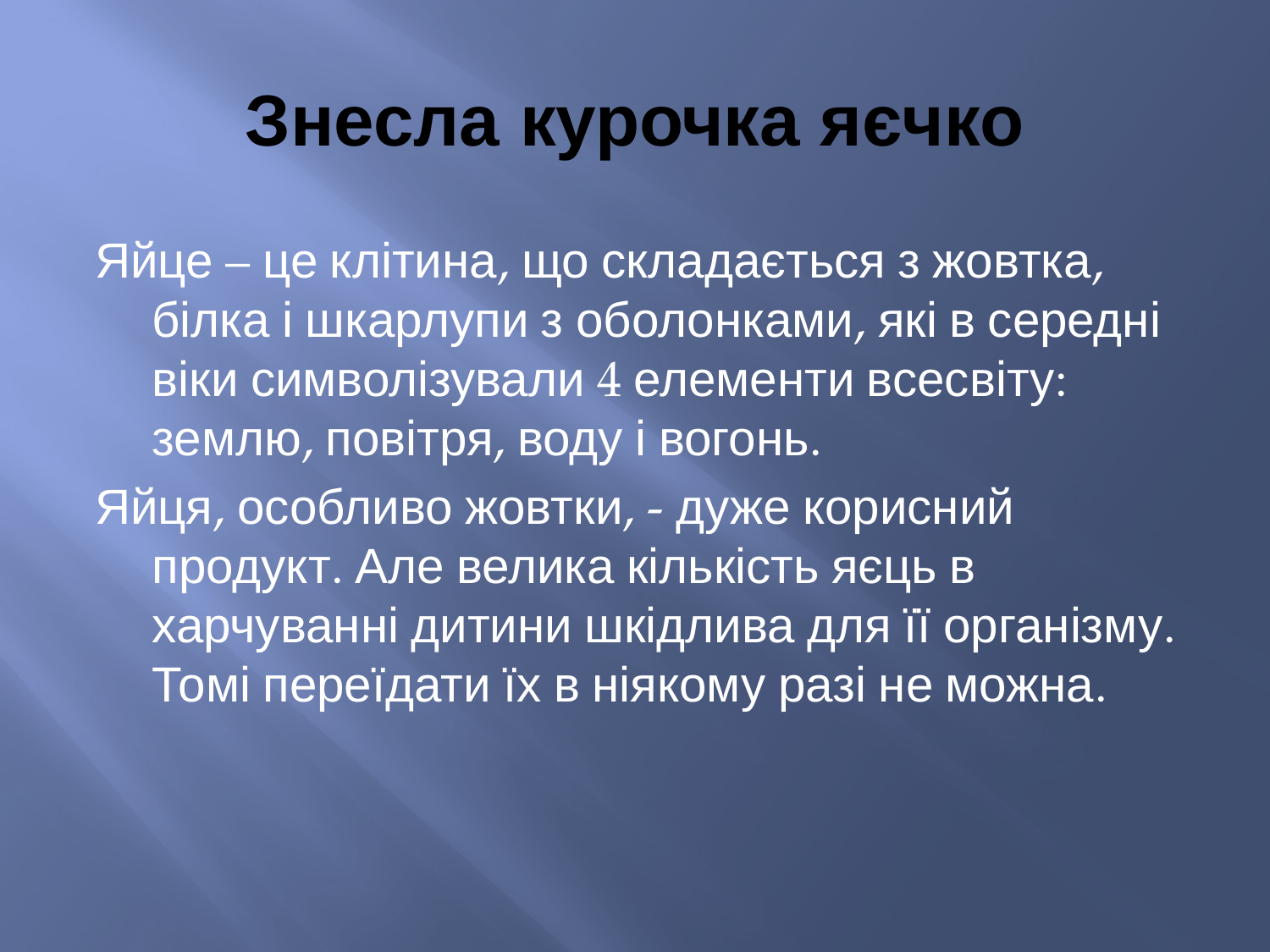

# Знесла курочка яєчко
Яйце – це клітина, що складається з жовтка, білка і шкарлупи з оболонками, які в середні віки символізували 4 елементи всесвіту: землю, повітря, воду і вогонь.
Яйця, особливо жовтки, - дуже корисний продукт. Але велика кількість яєць в харчуванні дитини шкідлива для її організму. Томі переїдати їх в ніякому разі не можна.